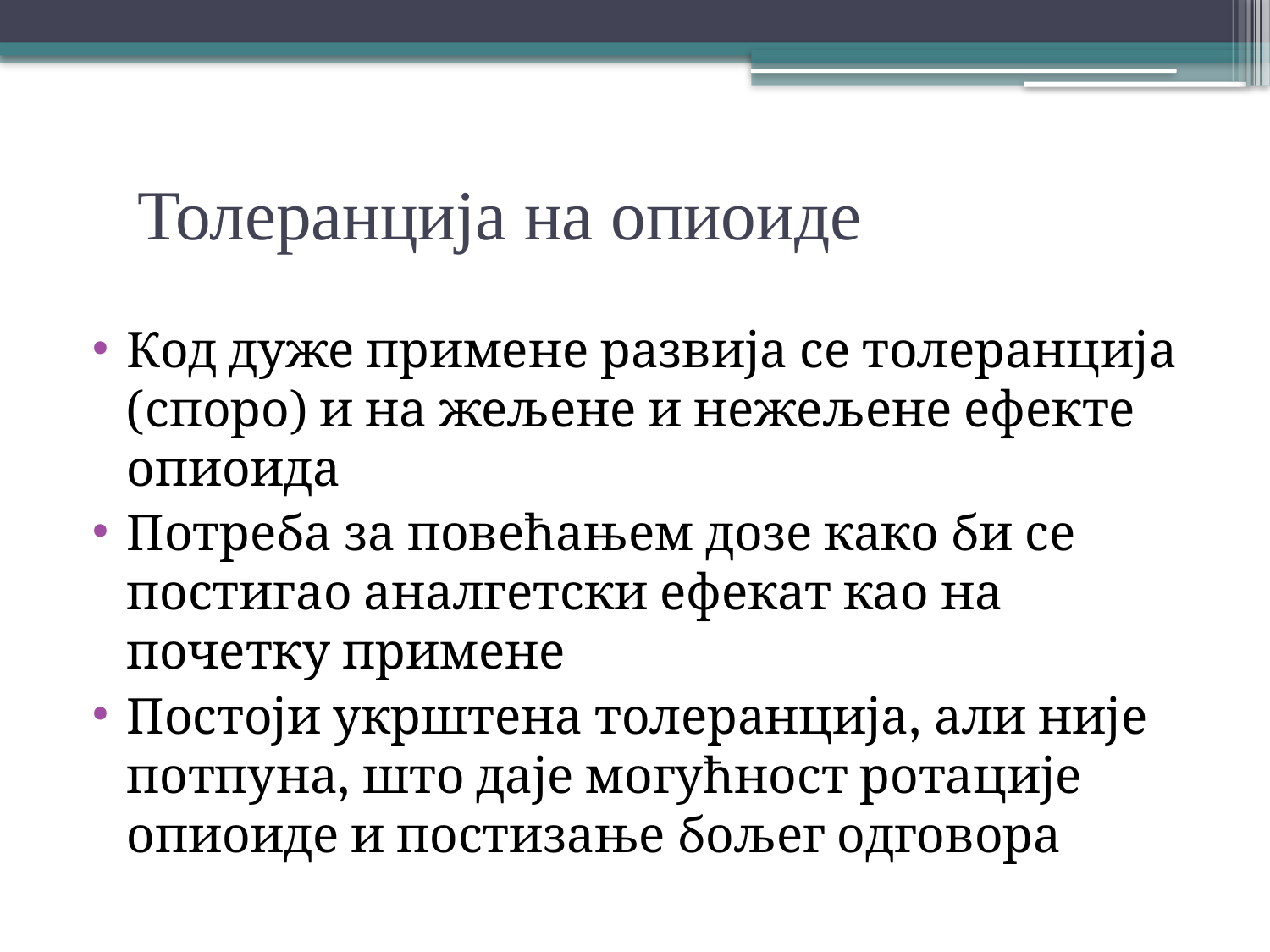

# Толеранција на опиоиде
Код дуже примене развија се толеранција (споро) и на жељене и нежељене ефекте опиоида
Потреба за повећањем дозе како би се постигао аналгетски ефекат као на почетку примене
Постоји укрштена толеранција, али није потпуна, што даје могућност ротације опиоиде и постизање бољег одговора